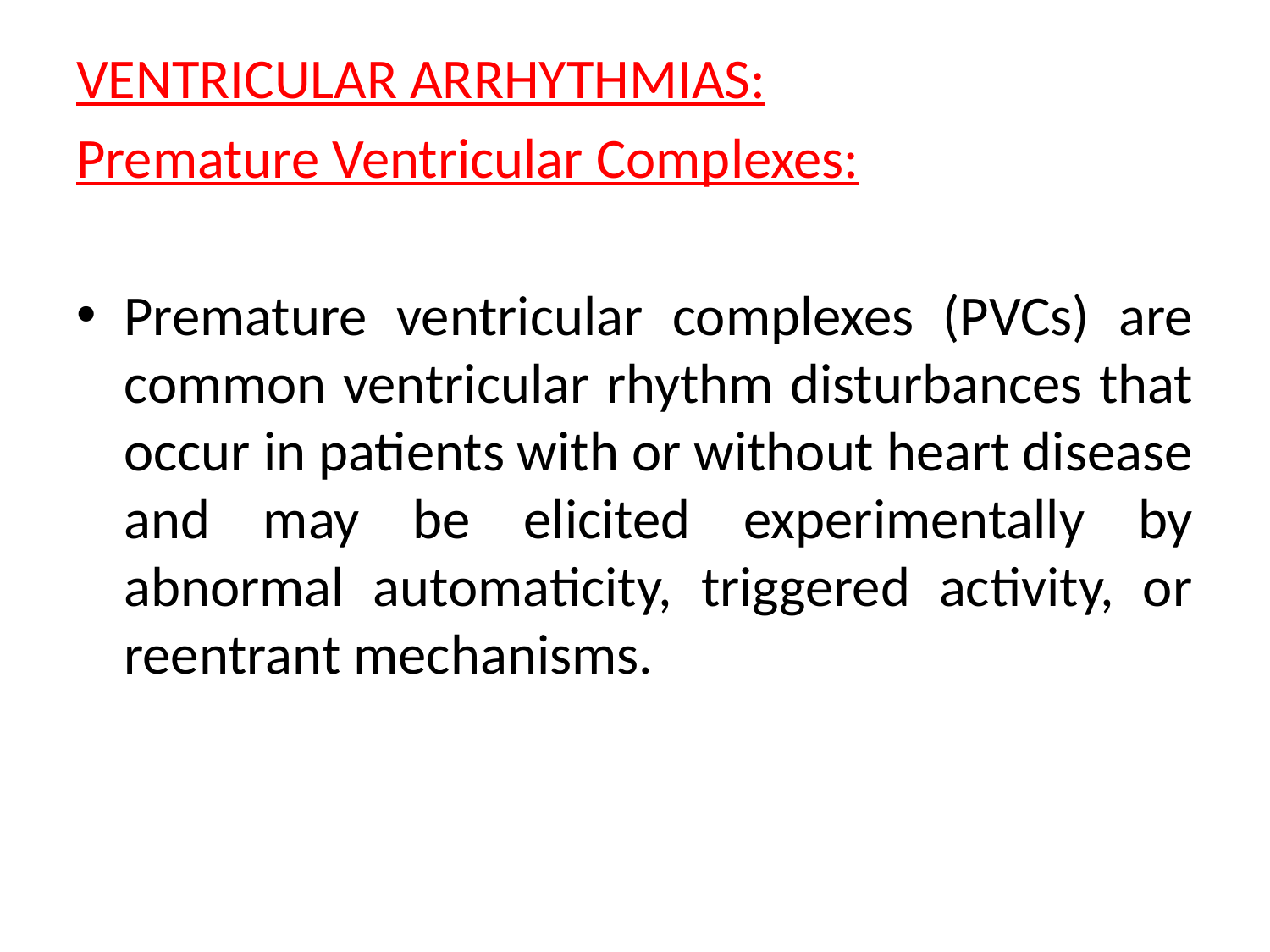

VENTRICULAR ARRHYTHMIAS:
Premature Ventricular Complexes:

Premature ventricular complexes (PVCs) are common ventricular rhythm disturbances that occur in patients with or without heart disease and may be elicited experimentally by abnormal automaticity, triggered activity, or reentrant mechanisms.